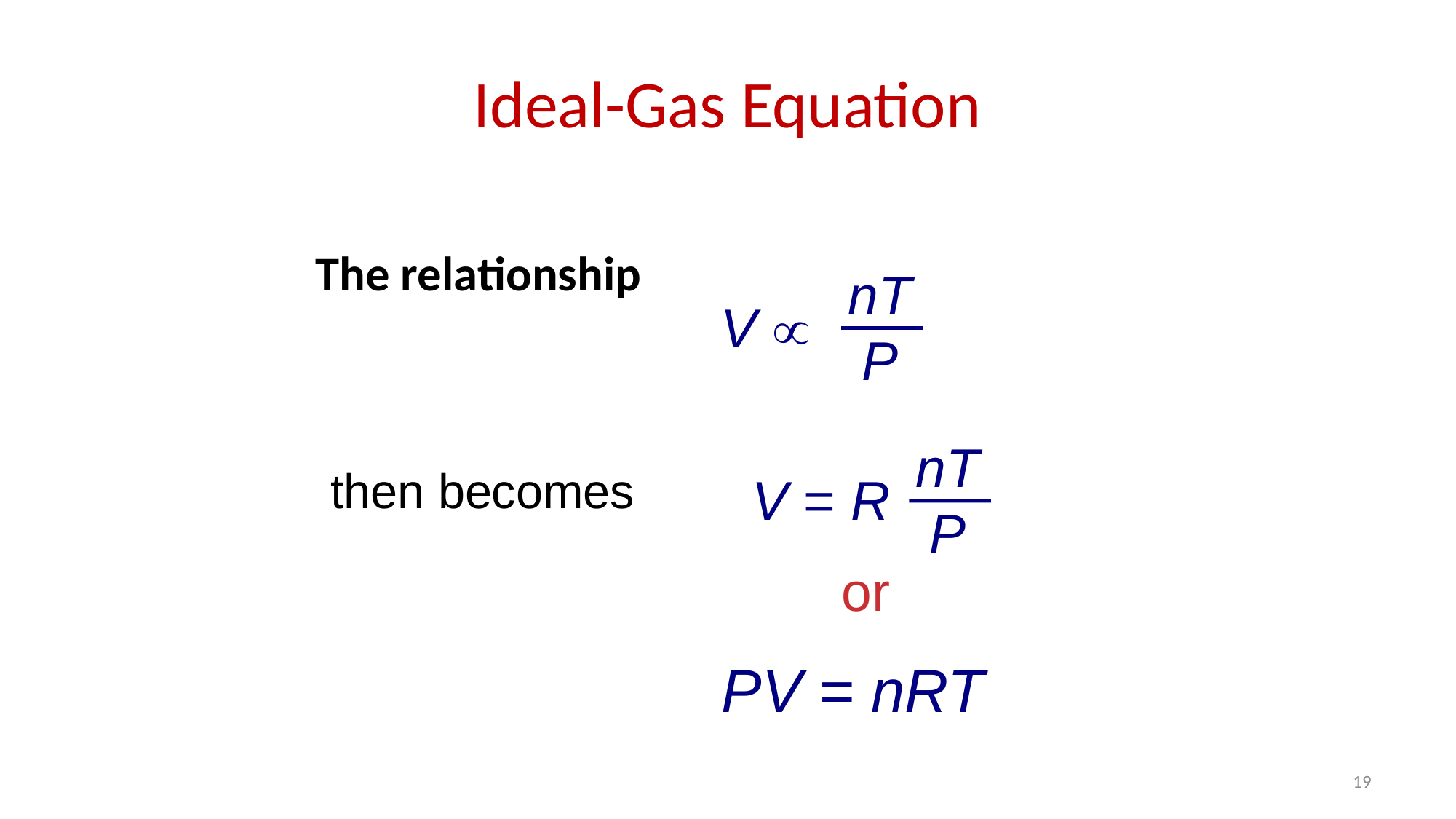

# Ideal-Gas Equation
	The relationship
nT
P

V ∝
nT
P

V = R
then becomes
or
PV = nRT
19